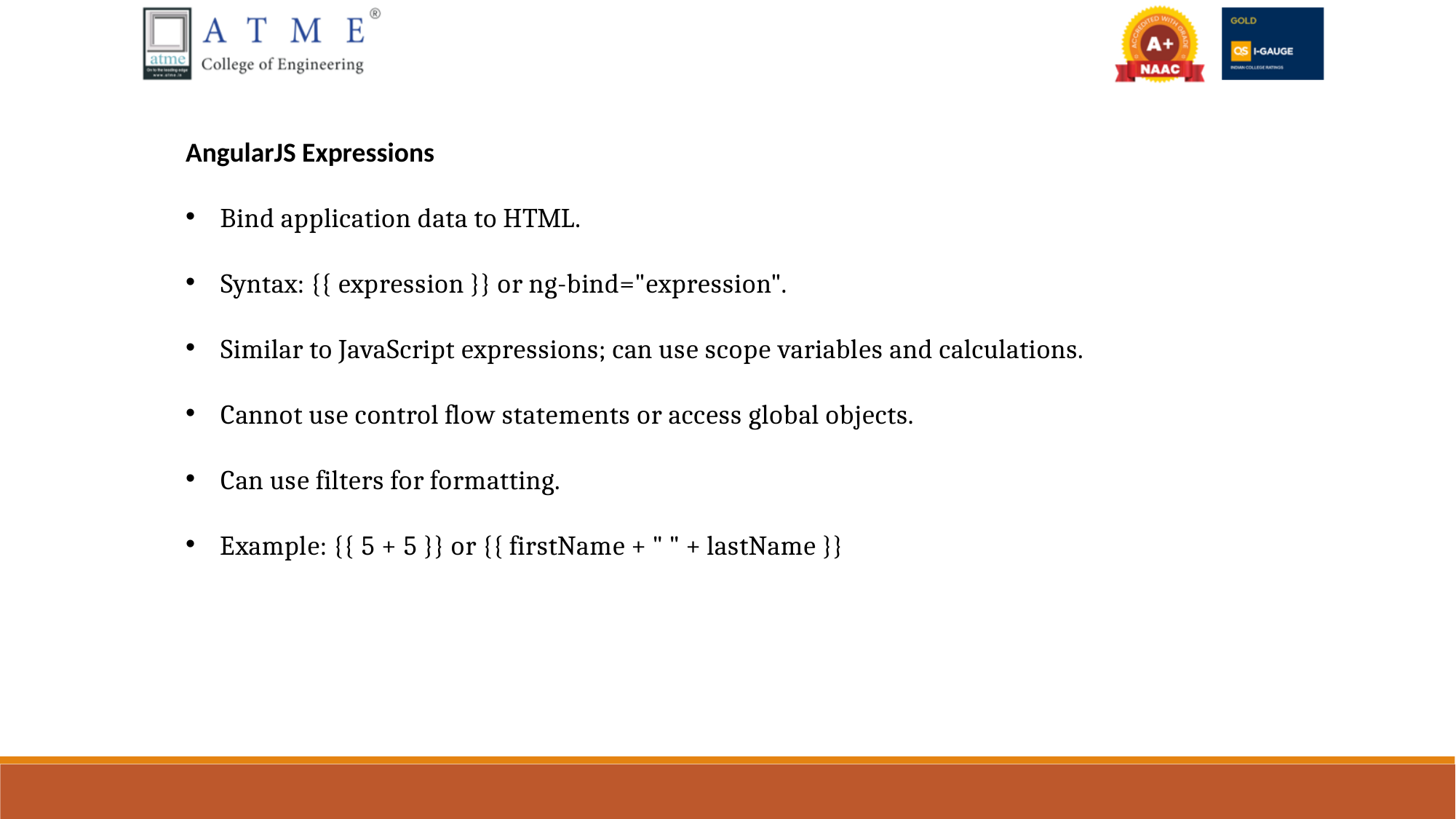

AngularJS Expressions
Bind application data to HTML.
Syntax: {{ expression }} or ng-bind="expression".
Similar to JavaScript expressions; can use scope variables and calculations.
Cannot use control flow statements or access global objects.
Can use filters for formatting.
Example: {{ 5 + 5 }} or {{ firstName + " " + lastName }}